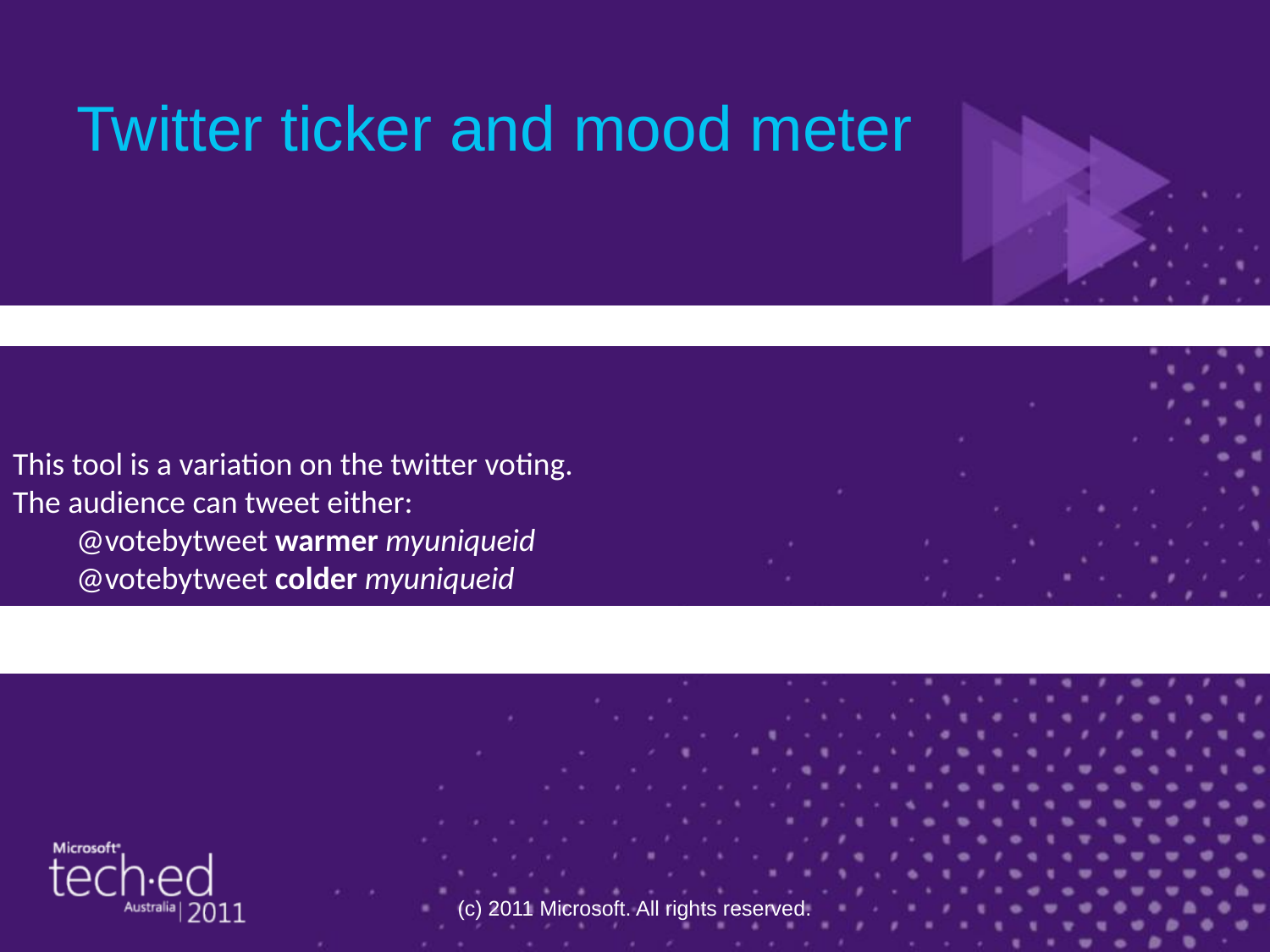

# Twitter ticker and mood meter
This tool is a variation on the twitter voting. The audience can tweet either:
@votebytweet warmer myuniqueid
@votebytweet colder myuniqueid
(c) 2011 Microsoft. All rights reserved.